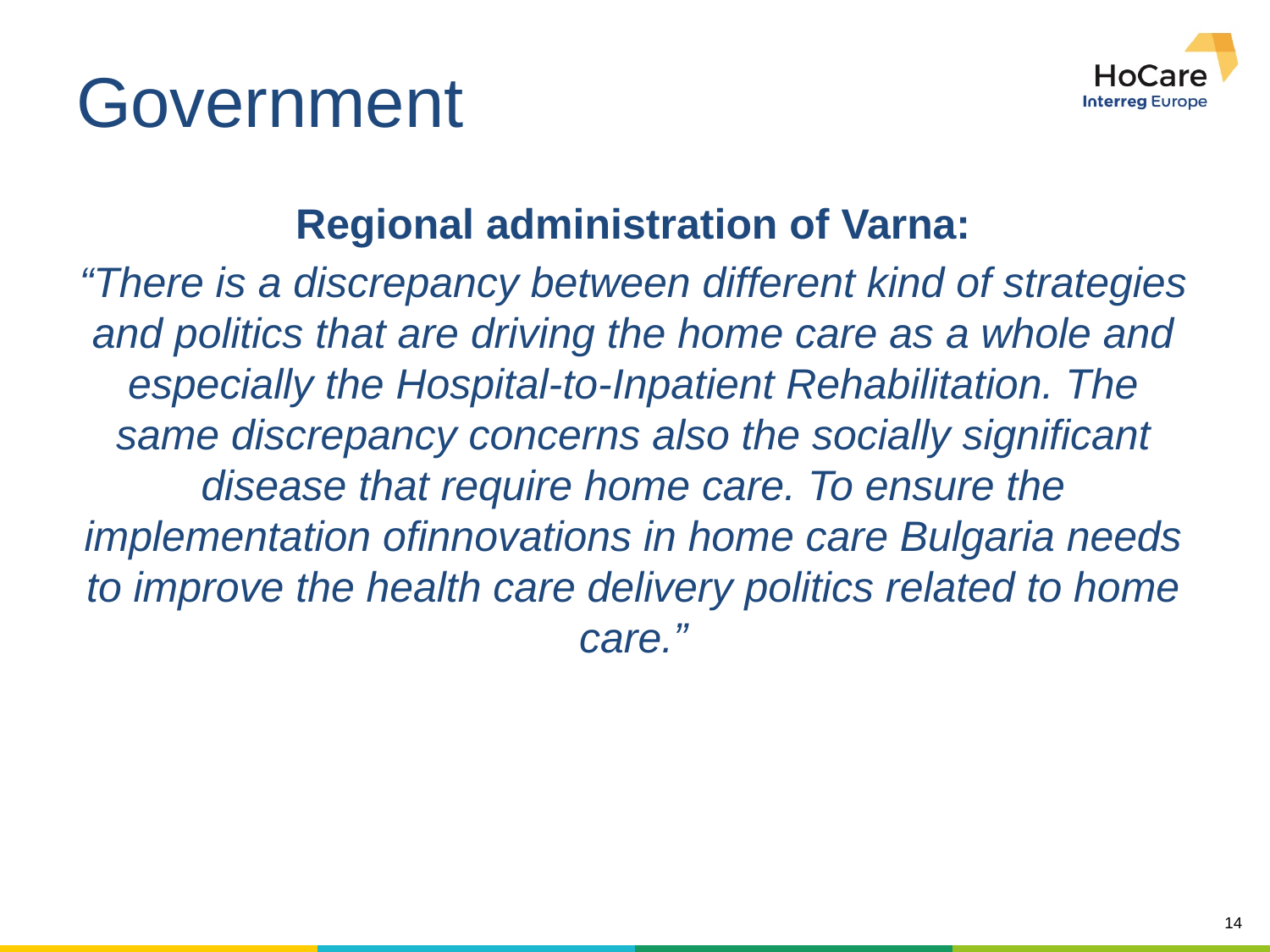

# Government
Regional administration of Varna:
“There is a discrepancy between different kind of strategies and politics that are driving the home care as a whole and especially the Hospital-to-Inpatient Rehabilitation. The same discrepancy concerns also the socially significant disease that require home care. To ensure the implementation ofinnovations in home care Bulgaria needs to improve the health care delivery politics related to home care.”